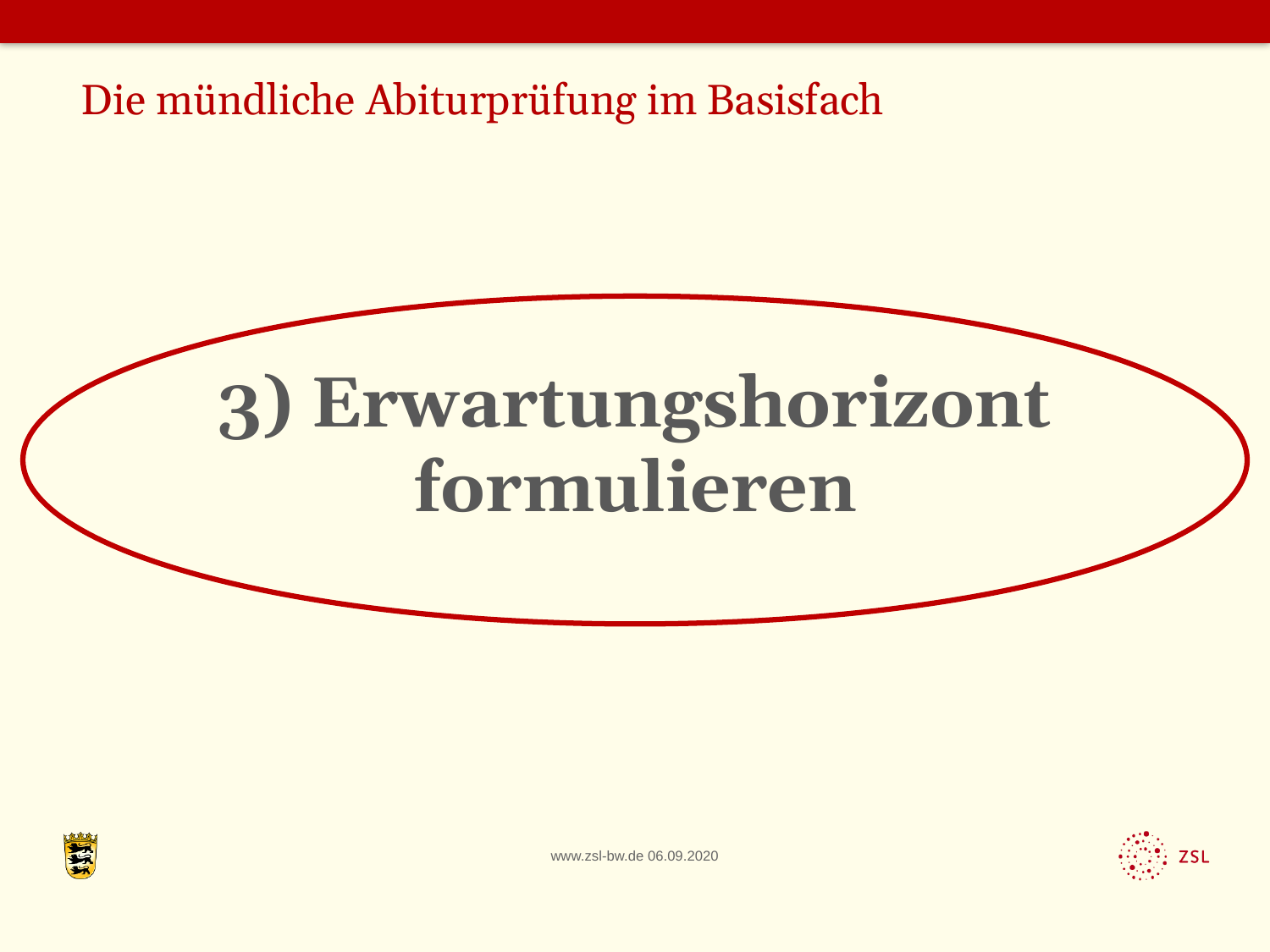

Die mündliche Abiturprüfung im Basisfach
3) Erwartungshorizont formulieren